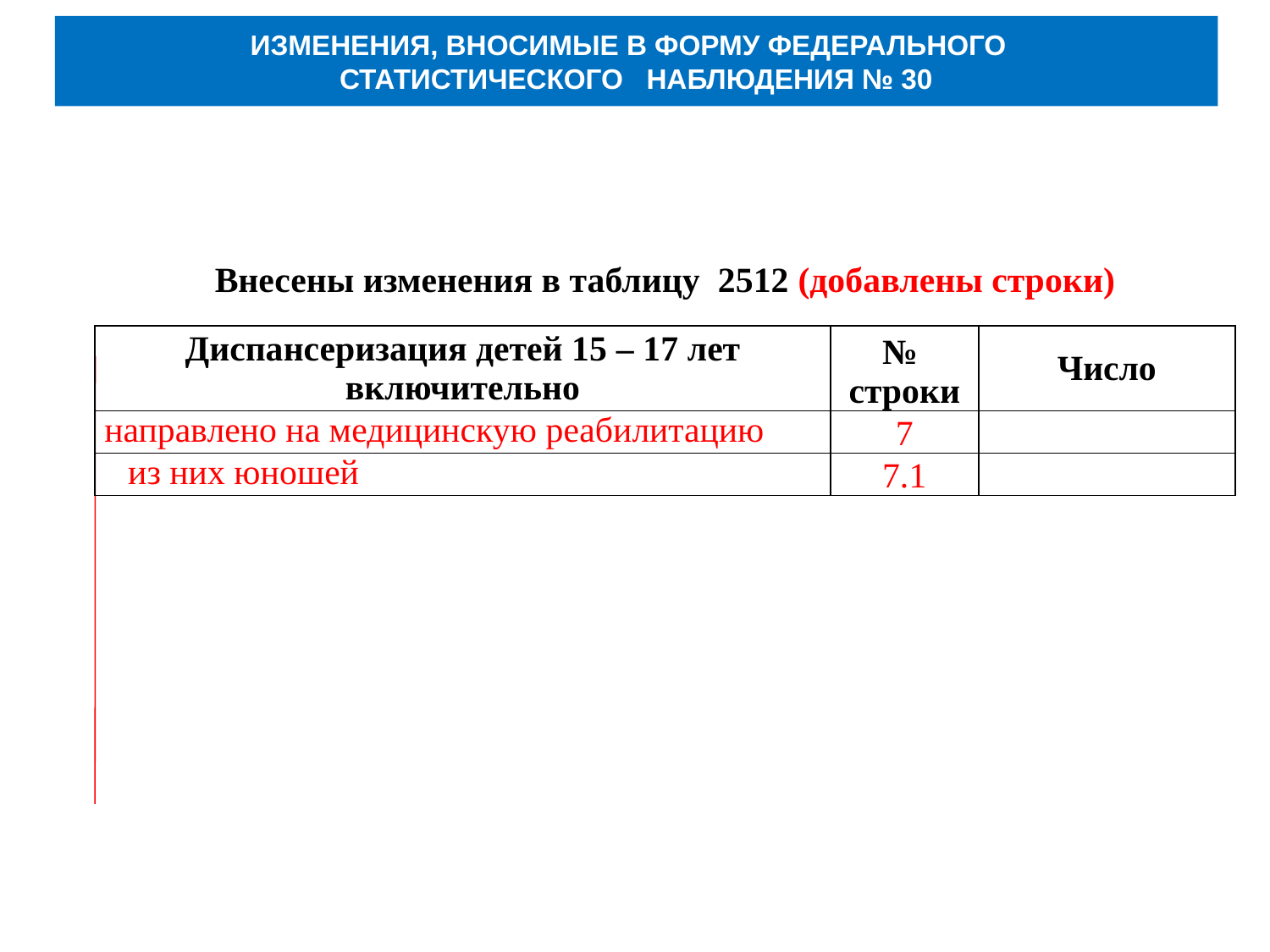

продолжение таблицы 2350
ИЗМЕНЕНИЯ, ВНОСИМЫЕ В ФОРМУ ФЕДЕРАЛЬНОГО
СТАТИСТИЧЕСКОГО   НАБЛЮДЕНИЯ № 30

Внесены изменения в таблицу  2512 (добавлены строки)

| Диспансеризация детей 15 – 17 лет включительно | № строки | Число |
| --- | --- | --- |
| направлено на медицинскую реабилитацию | 7 |  |
| из них юношей | 7.1 |  |